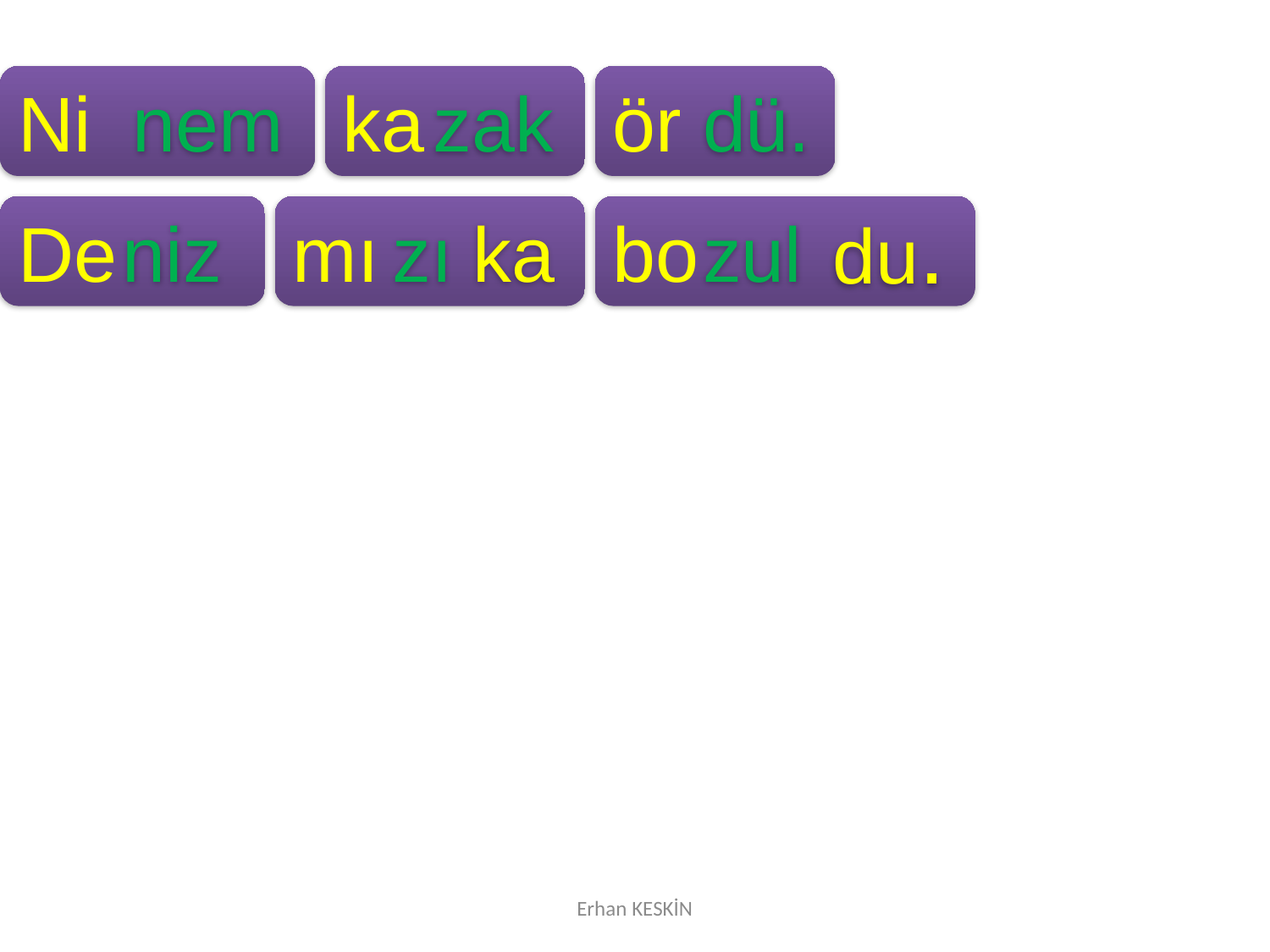

Ni
nem
ka
zak
ör
dü.
De
niz
mı
zı
ka
bo
zul
du.
Erhan KESKİN